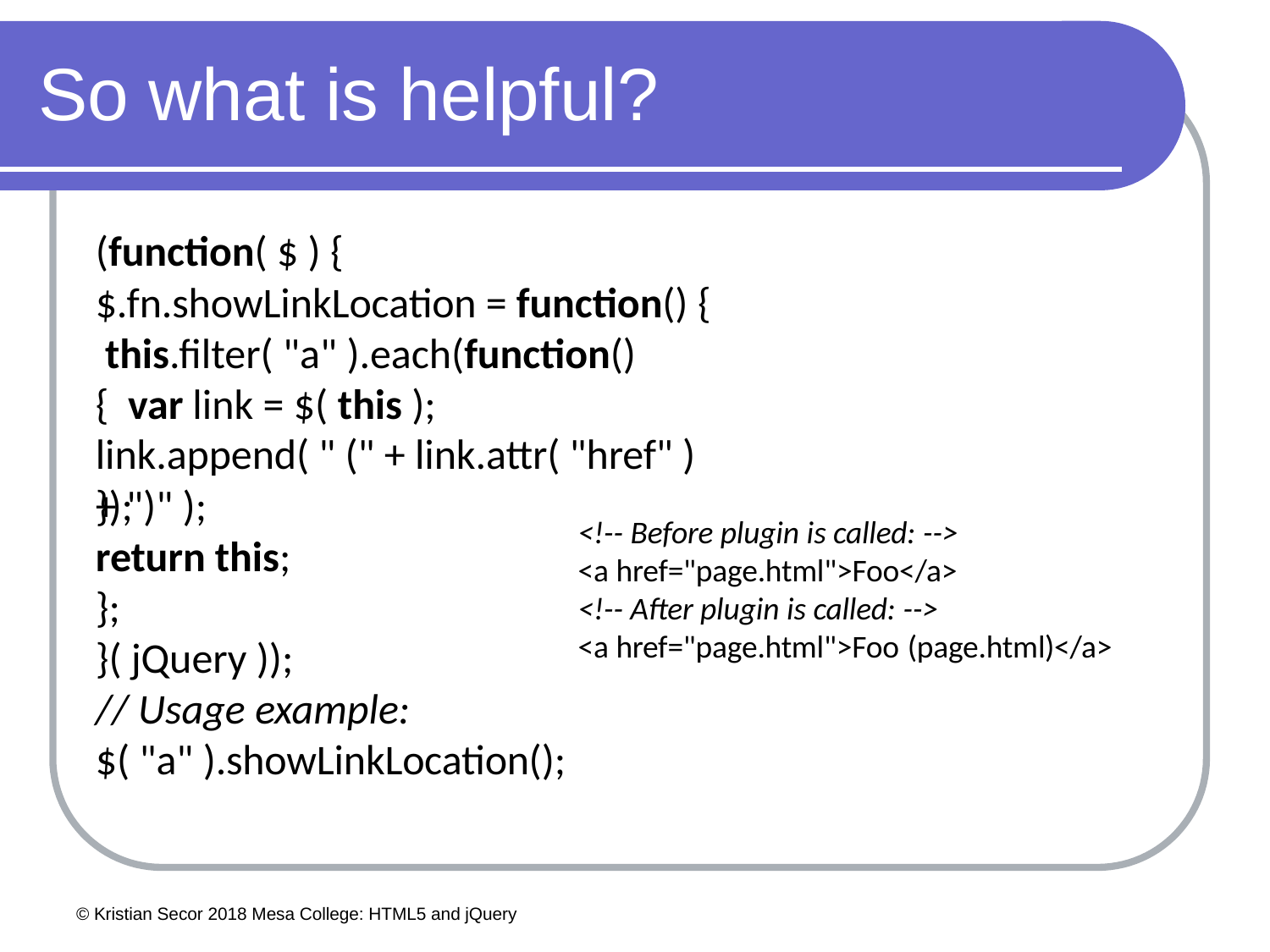

# So what is helpful?
(function( $ ) {
$.fn.showLinkLocation = function() {  this.filter( "a" ).each(function() {  var link = $( this );
link.append( " (" + link.attr( "href" ) + ")" );
});
return this;
};
}( jQuery ));
// Usage example:
$( "a" ).showLinkLocation();
<!-- Before plugin is called: -->
<a href="page.html">Foo</a>
<!-- After plugin is called: -->
<a href="page.html">Foo (page.html)</a>
© Kristian Secor 2018 Mesa College: HTML5 and jQuery